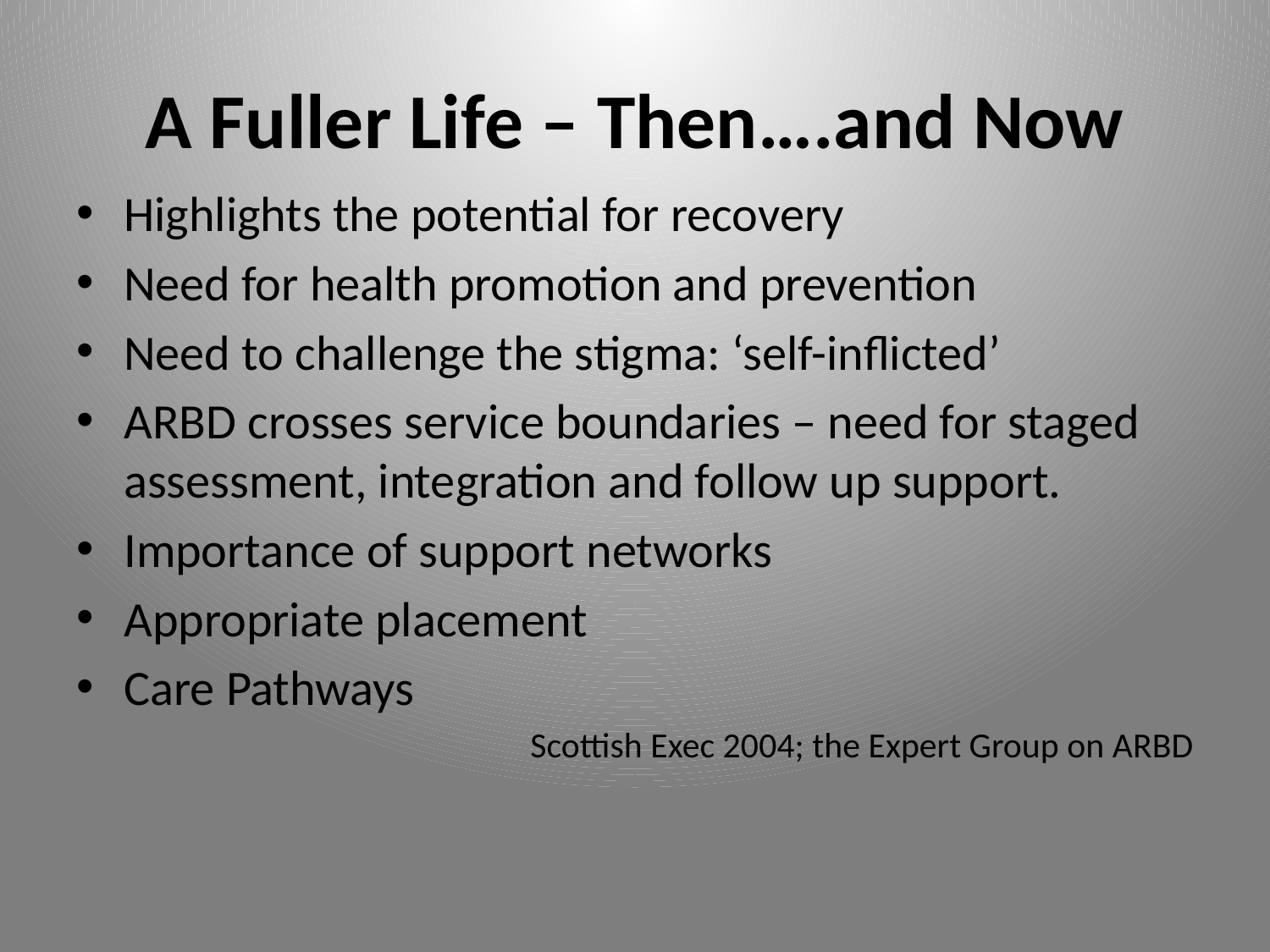

A Fuller Life – Then….and Now
Highlights the potential for recovery
Need for health promotion and prevention
Need to challenge the stigma: ‘self-inflicted’
ARBD crosses service boundaries – need for staged assessment, integration and follow up support.
Importance of support networks
Appropriate placement
Care Pathways
Scottish Exec 2004; the Expert Group on ARBD